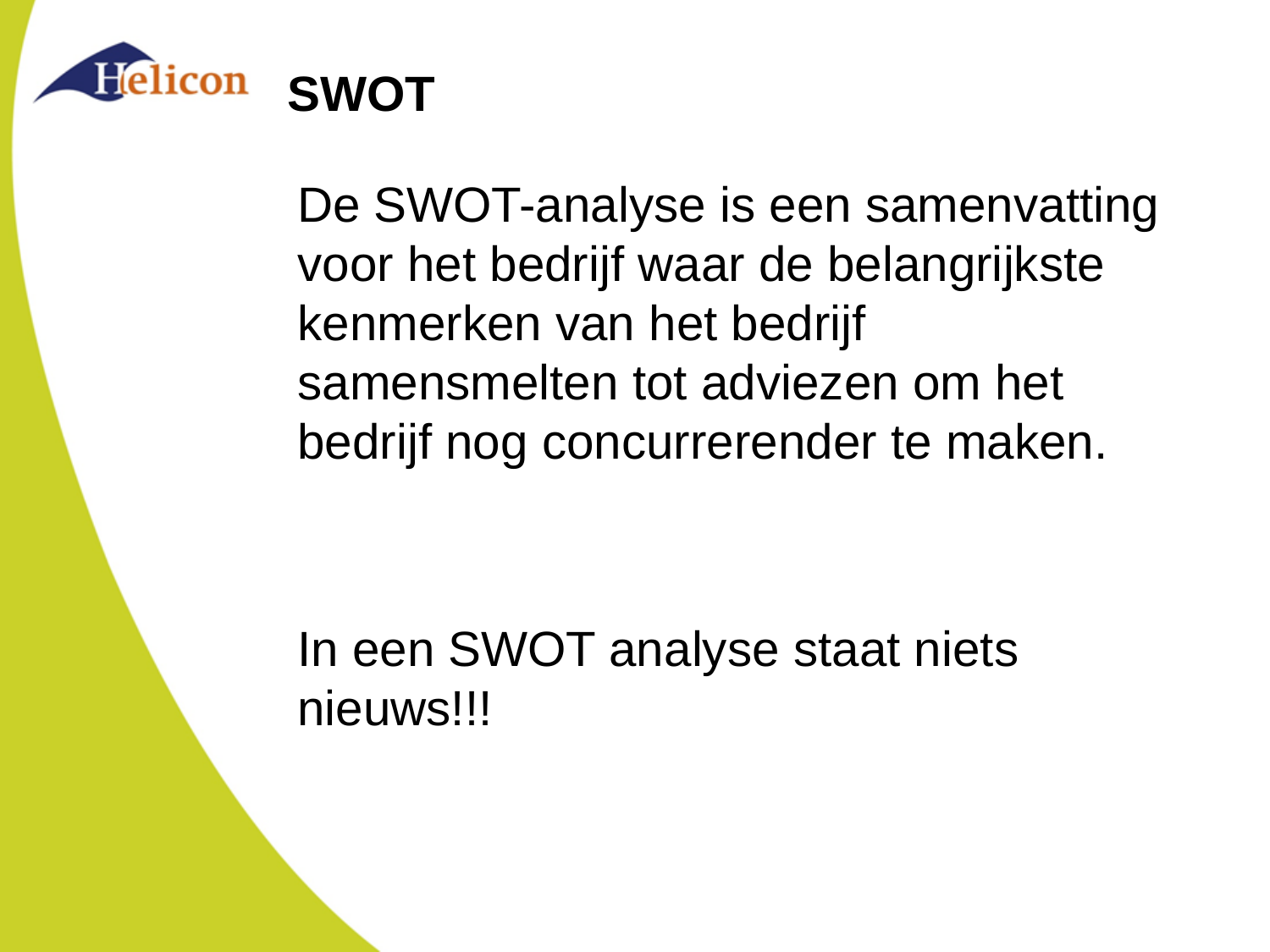

# SWOT
De SWOT-analyse is een samenvatting voor het bedrijf waar de belangrijkste kenmerken van het bedrijf samensmelten tot adviezen om het bedrijf nog concurrerender te maken.

In een SWOT analyse staat niets nieuws!!!